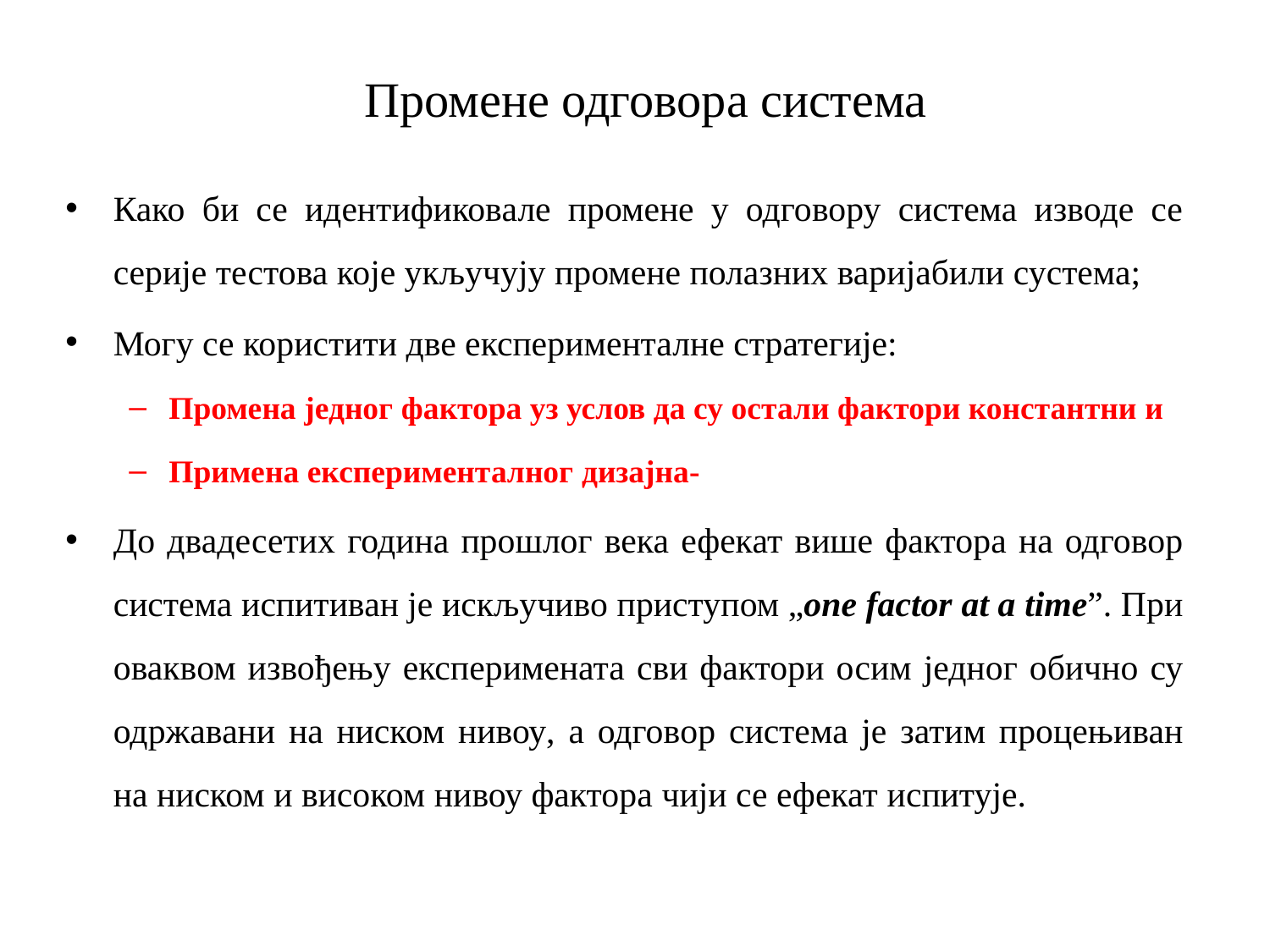

# Промене одговора система
Како би се идентификовале промене у одговору система изводе се серије тестова које укључују промене полазних варијабили сустема;
Могу се користити две експерименталне стратегије:
Промена једног фактора уз услов да су остали фактори константни и
Примена експерименталног дизајна-
До двадесетих година прошлог века ефекат више фактора на одговор система испитиван је искључиво приступом „one factor at a time”. При оваквом извођењу експеримената сви фактори осим једног обично су одржавани на ниском нивоу, а одговор система је затим процењиван на ниском и високом нивоу фактора чији се ефекат испитује.